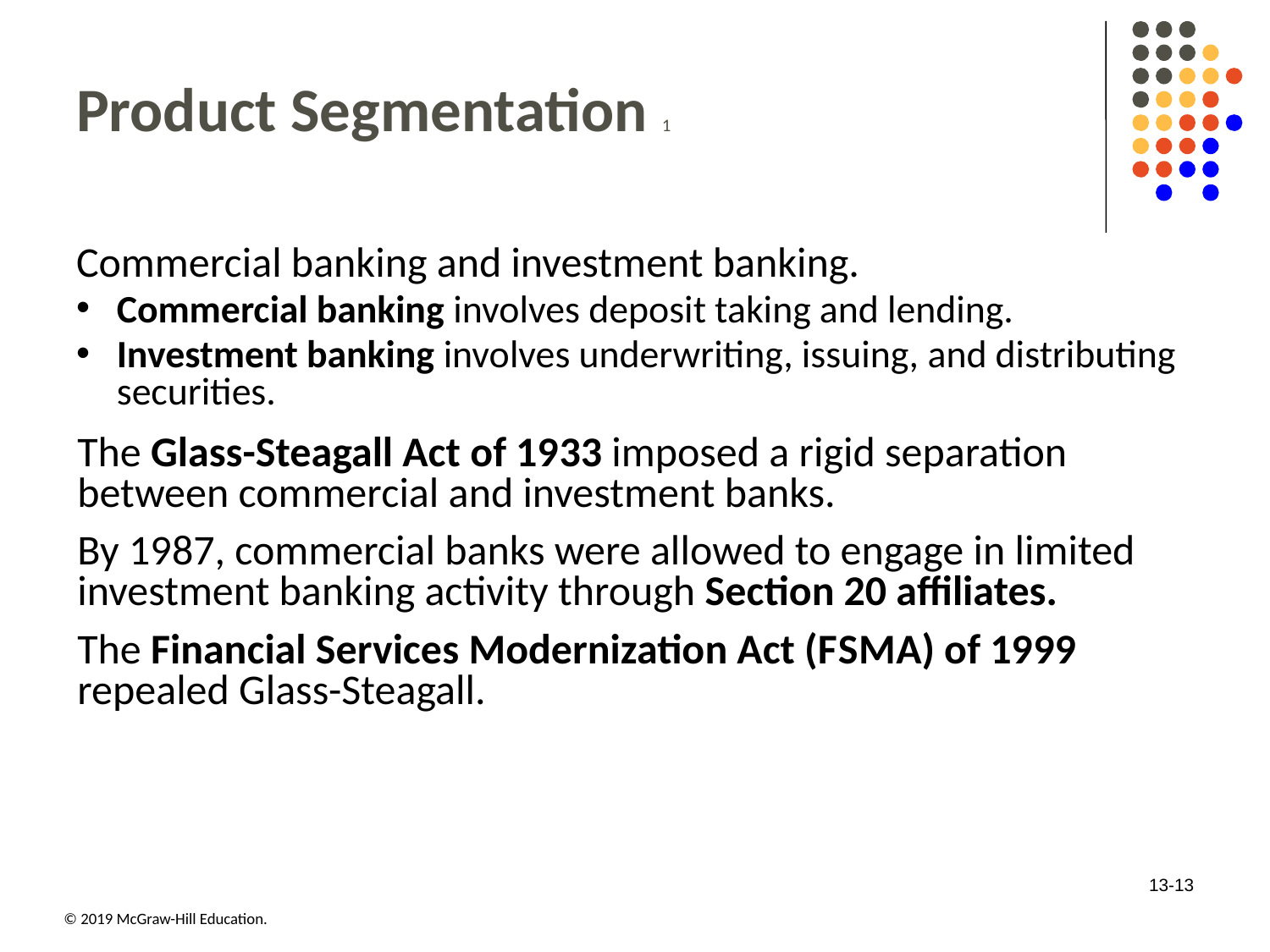

# Product Segmentation 1
Commercial banking and investment banking.
Commercial banking involves deposit taking and lending.
Investment banking involves underwriting, issuing, and distributing securities.
The Glass-Steagall Act of 19 33 imposed a rigid separation between commercial and investment banks.
By 19 87, commercial banks were allowed to engage in limited investment banking activity through Section 20 affiliates.
The Financial Services Modernization Act (F S M A) of 19 99 repealed Glass-Steagall.
13-13